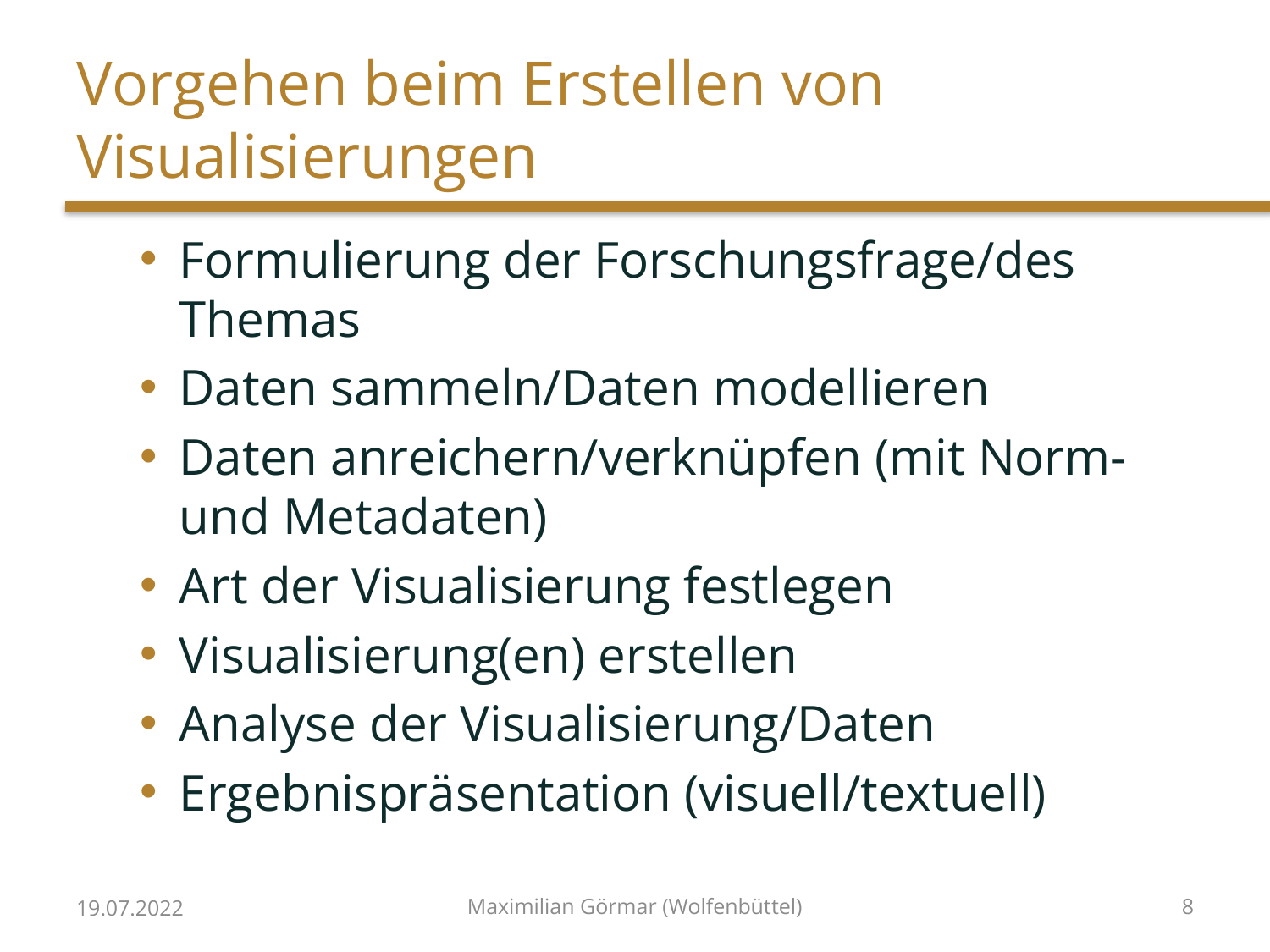

# Vorgehen beim Erstellen von Visualisierungen
Formulierung der Forschungsfrage/des Themas
Daten sammeln/Daten modellieren
Daten anreichern/verknüpfen (mit Norm- und Metadaten)
Art der Visualisierung festlegen
Visualisierung(en) erstellen
Analyse der Visualisierung/Daten
Ergebnispräsentation (visuell/textuell)
19.07.2022
Maximilian Görmar (Wolfenbüttel)
8